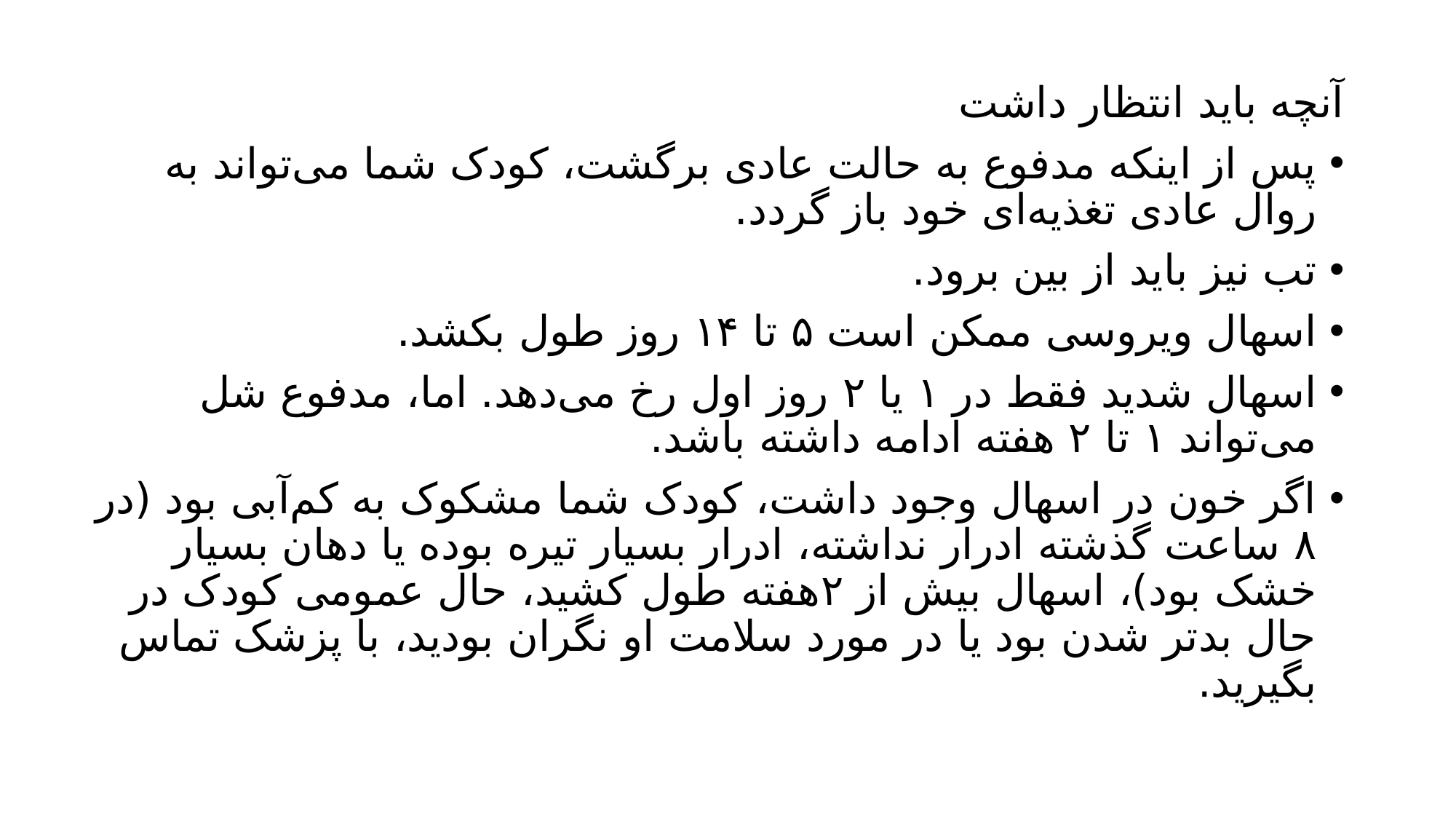

آنچه باید انتظار داشت
پس از اینکه مدفوع به حالت عادی برگشت، کودک شما می‌تواند به روال عادی تغذیه‌ای خود باز گردد.
تب نیز باید از بین برود.
اسهال ویروسی ممکن است ۵ تا ۱۴ روز طول بکشد.
اسهال شدید فقط در ۱ یا ۲ روز اول رخ می‌دهد. اما، مدفوع شل می‌تواند ۱ تا ۲ هفته ادامه داشته باشد.
اگر خون در اسهال وجود داشت، کودک شما مشکوک به کم‌آبی بود (در ۸ ساعت گذشته ادرار نداشته، ادرار بسیار تیره بوده یا دهان بسیار خشک بود)، اسهال بیش از ۲هفته طول کشید، حال عمومی کودک در حال بدتر شدن بود یا در مورد سلامت او نگران بودید، با پزشک تماس بگیرید.